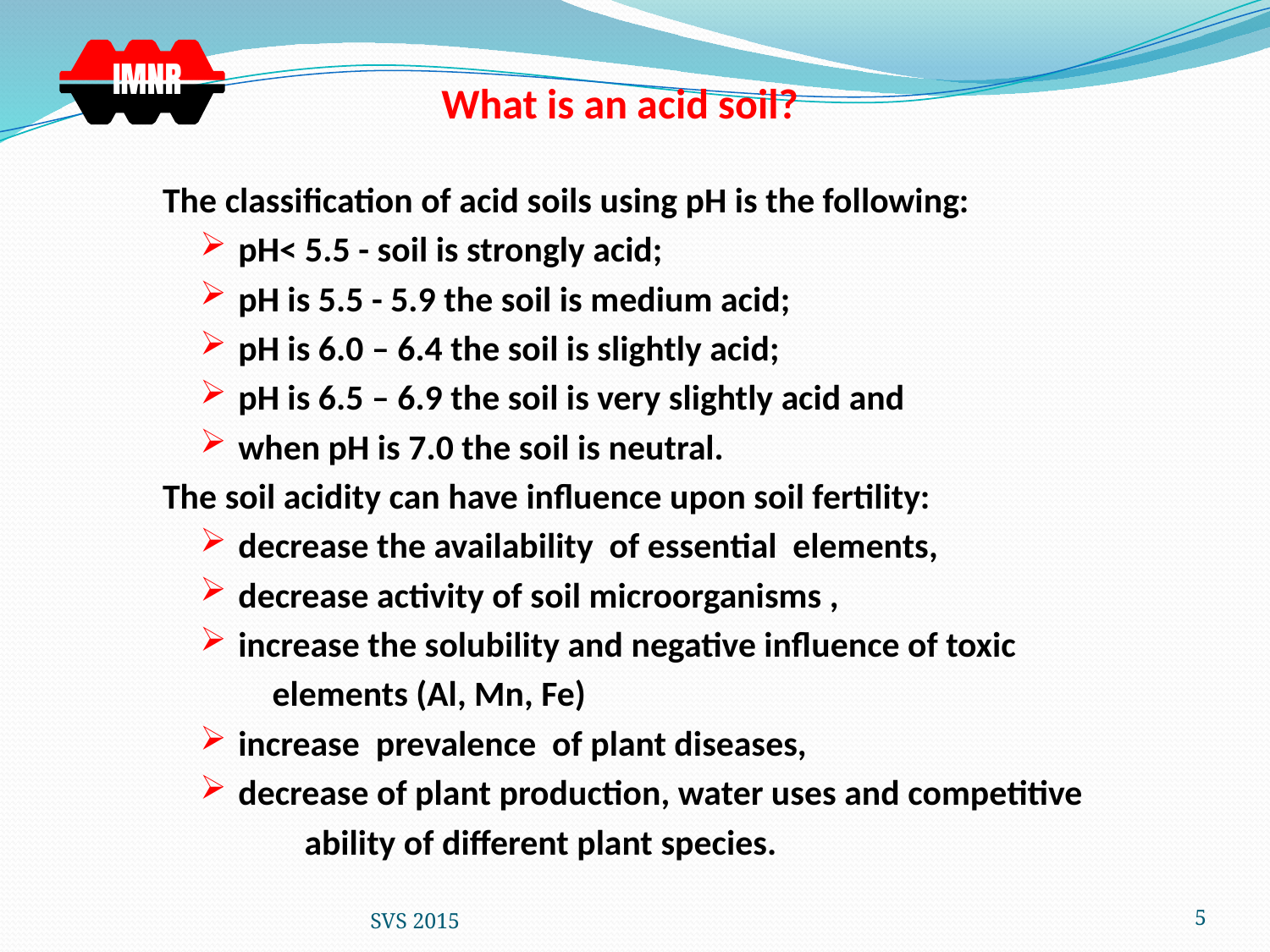

IMNR
What is an acid soil?
The classification of acid soils using pH is the following:
pH< 5.5 - soil is strongly acid;
pH is 5.5 - 5.9 the soil is medium acid;
pH is 6.0 – 6.4 the soil is slightly acid;
pH is 6.5 – 6.9 the soil is very slightly acid and
when pH is 7.0 the soil is neutral.
The soil acidity can have influence upon soil fertility:
decrease the availability  of essential  elements,
decrease activity of soil microorganisms ,
increase the solubility and negative influence of toxic
         elements (Al, Mn, Fe)
increase  prevalence  of plant diseases,
decrease of plant production, water uses and competitive
             ability of different plant species.
SVS 2015
5